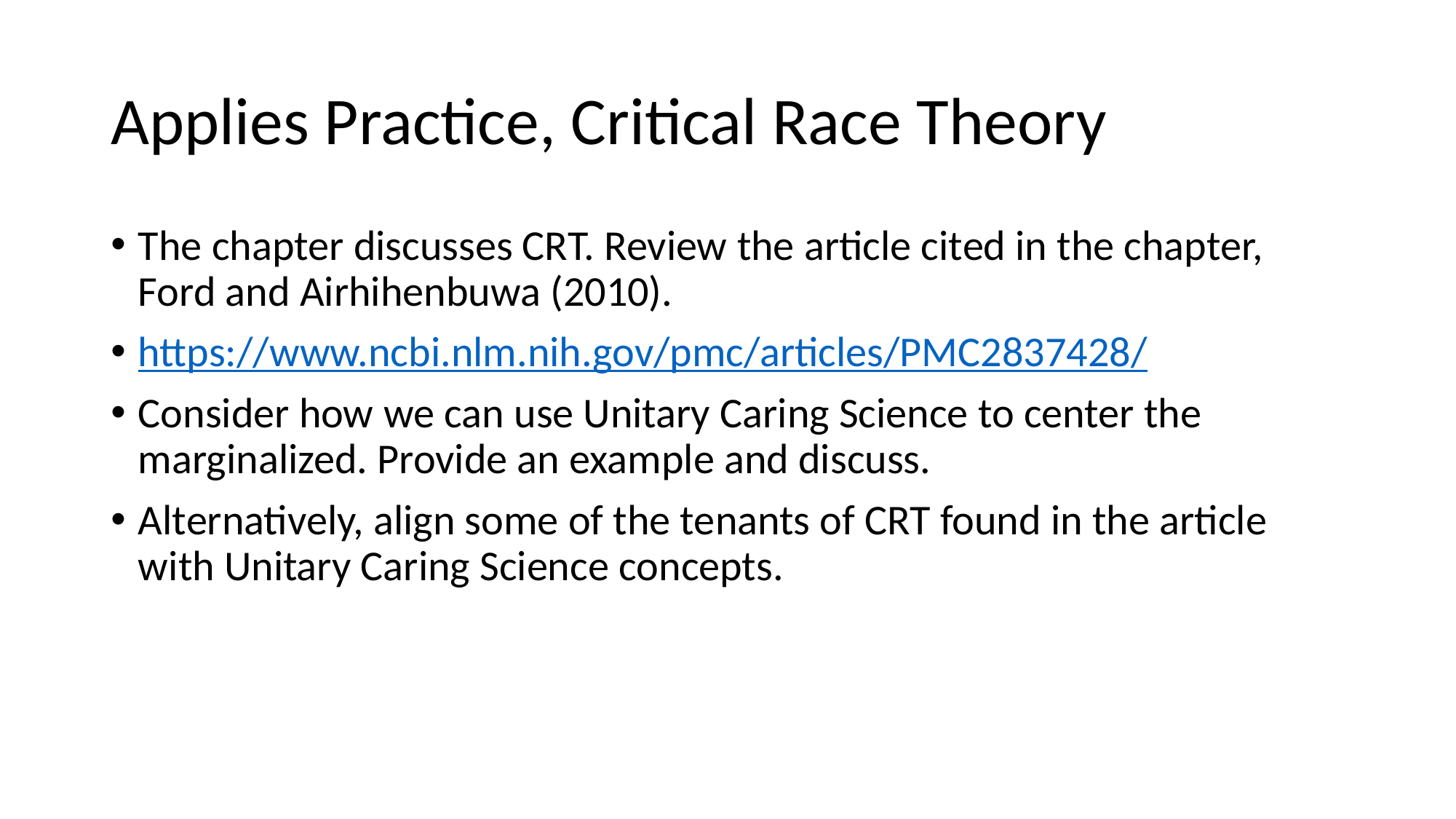

# Applies Practice, Critical Race Theory
The chapter discusses CRT. Review the article cited in the chapter, Ford and Airhihenbuwa (2010).
https://www.ncbi.nlm.nih.gov/pmc/articles/PMC2837428/
Consider how we can use Unitary Caring Science to center the marginalized. Provide an example and discuss.
Alternatively, align some of the tenants of CRT found in the article with Unitary Caring Science concepts.